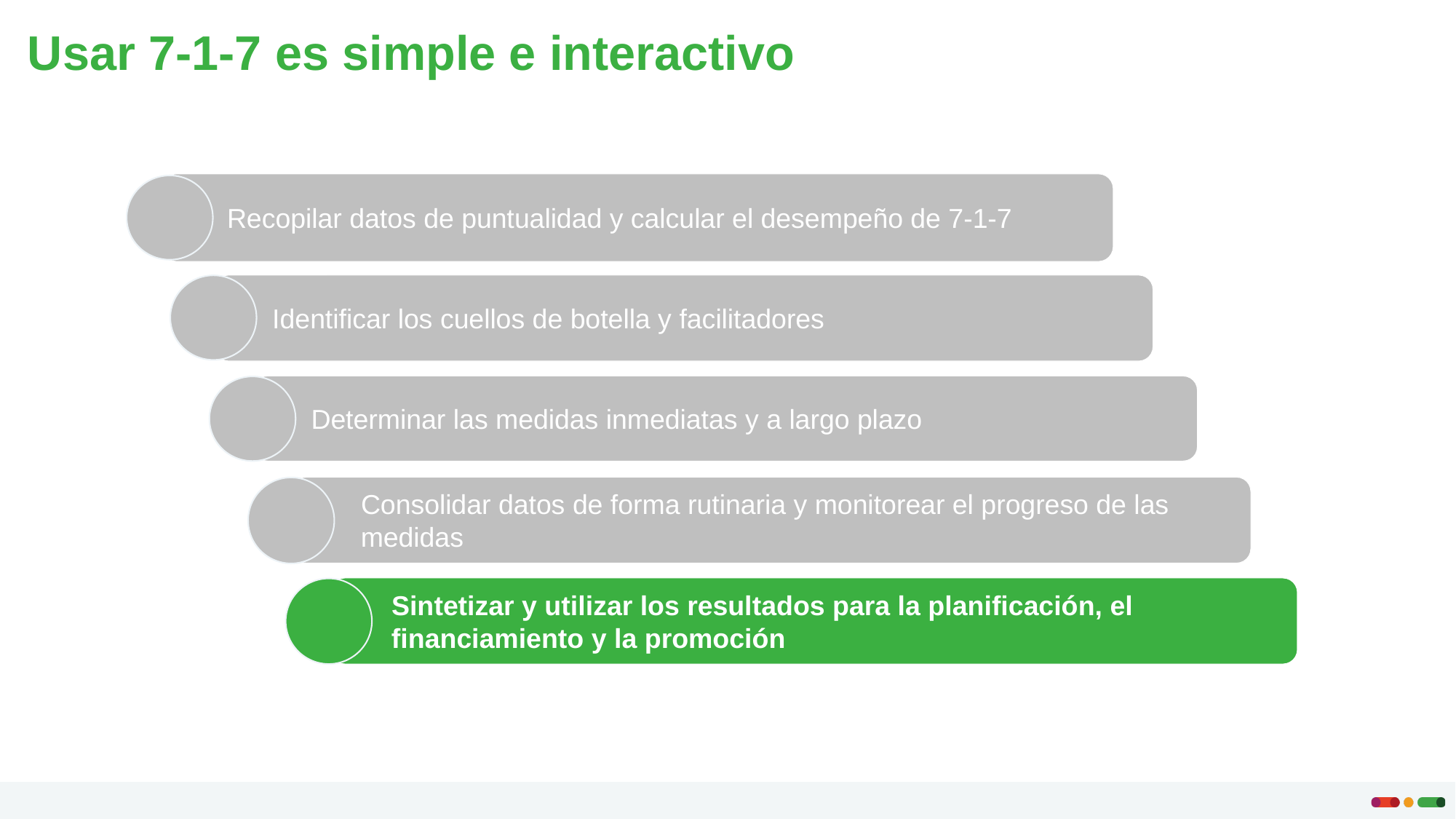

Usar 7-1-7 es simple e interactivo
    Recopilar datos de puntualidad y calcular el desempeño de 7-1-7

   Identificar los cuellos de botella y facilitadores

   Determinar las medidas inmediatas y a largo plazo

       Consolidar datos de forma rutinaria y monitorear el progreso de las
       medidas

      Sintetizar y utilizar los resultados para la planificación, el
      financiamiento y la promoción